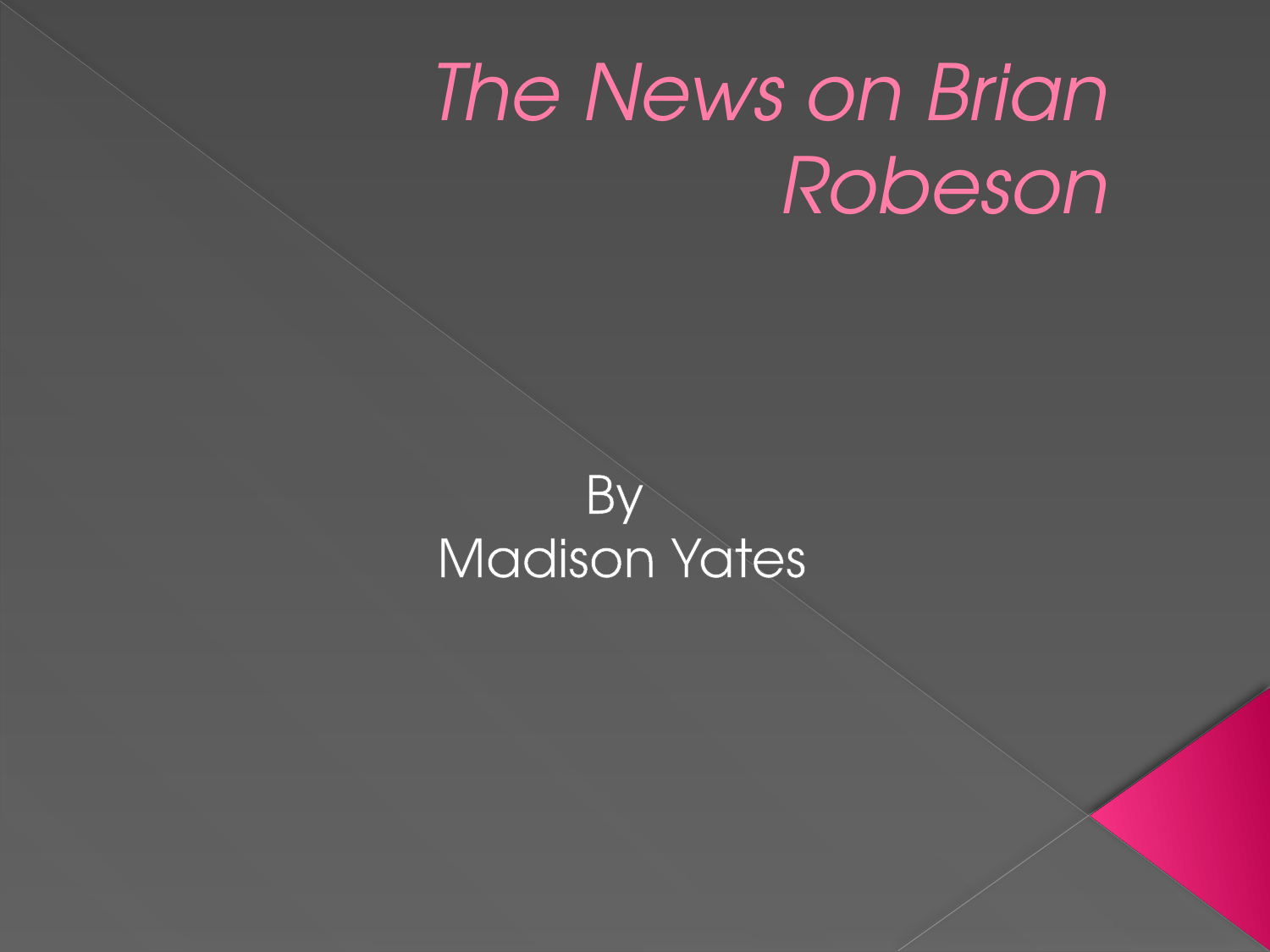

# The News on Brian Robeson
By
Madison Yates